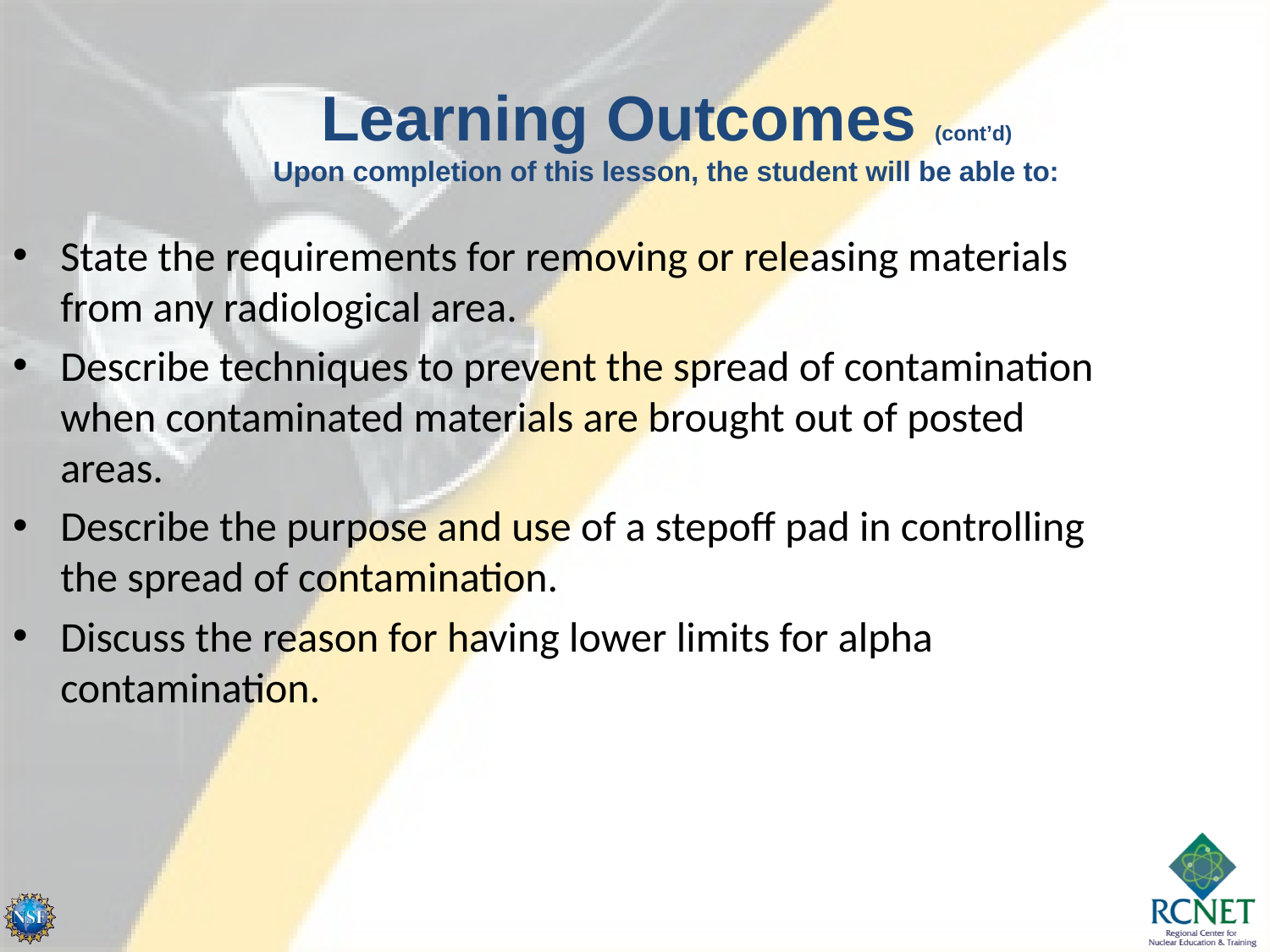

Learning Outcomes (cont’d)
Upon completion of this lesson, the student will be able to:
State the requirements for removing or releasing materials from any radiological area.
Describe techniques to prevent the spread of contamination when contaminated materials are brought out of posted areas.
Describe the purpose and use of a stepoff pad in controlling the spread of contamination.
Discuss the reason for having lower limits for alpha contamination.